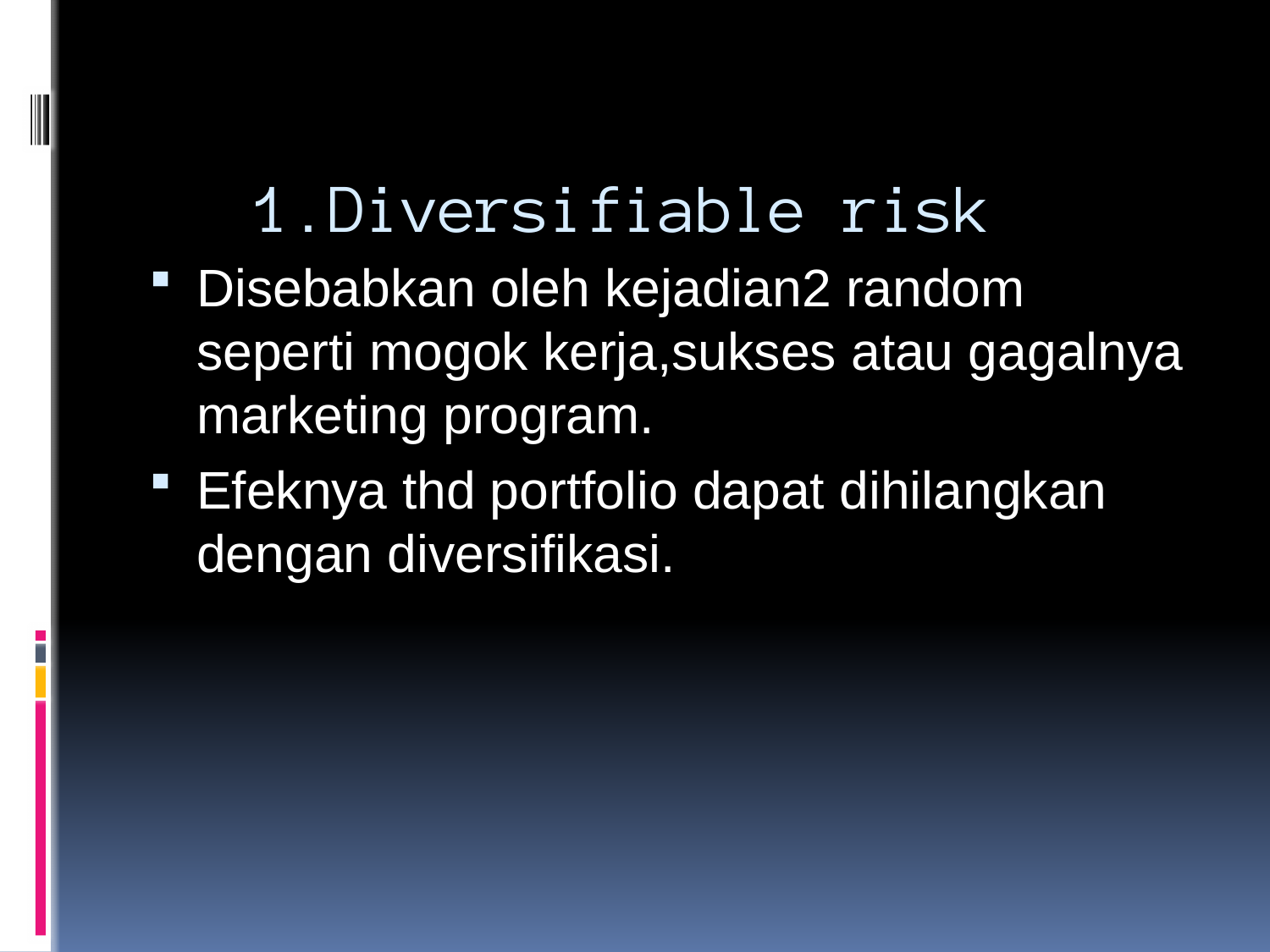

# 1.Diversifiable risk
Disebabkan oleh kejadian2 random seperti mogok kerja,sukses atau gagalnya marketing program.
Efeknya thd portfolio dapat dihilangkan dengan diversifikasi.